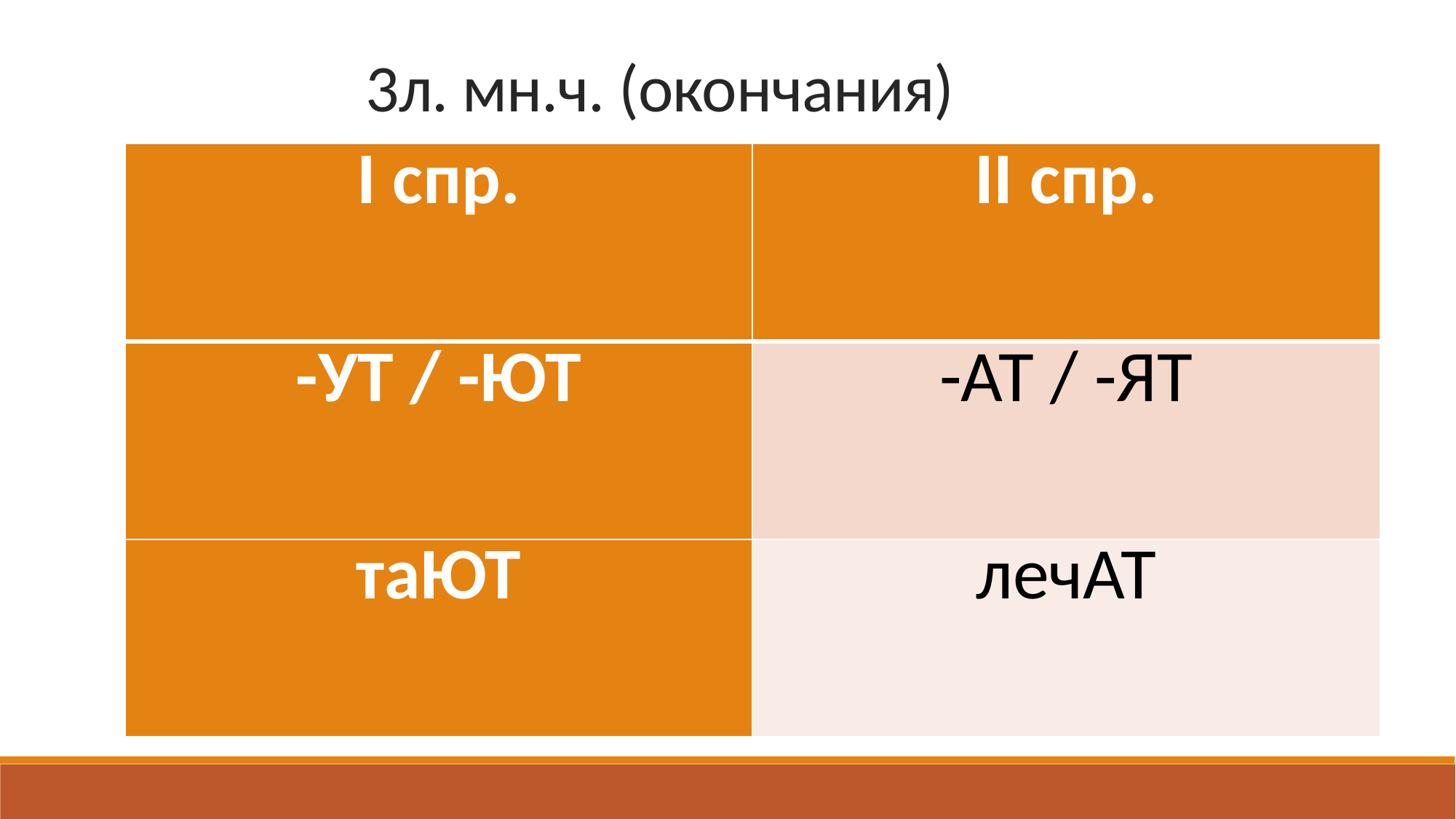

# 3л. мн.ч. (окончания)

| I спр. | II спр. |
| --- | --- |
| -УТ / -ЮТ | -АТ / -ЯТ |
| таЮТ | лечАТ |